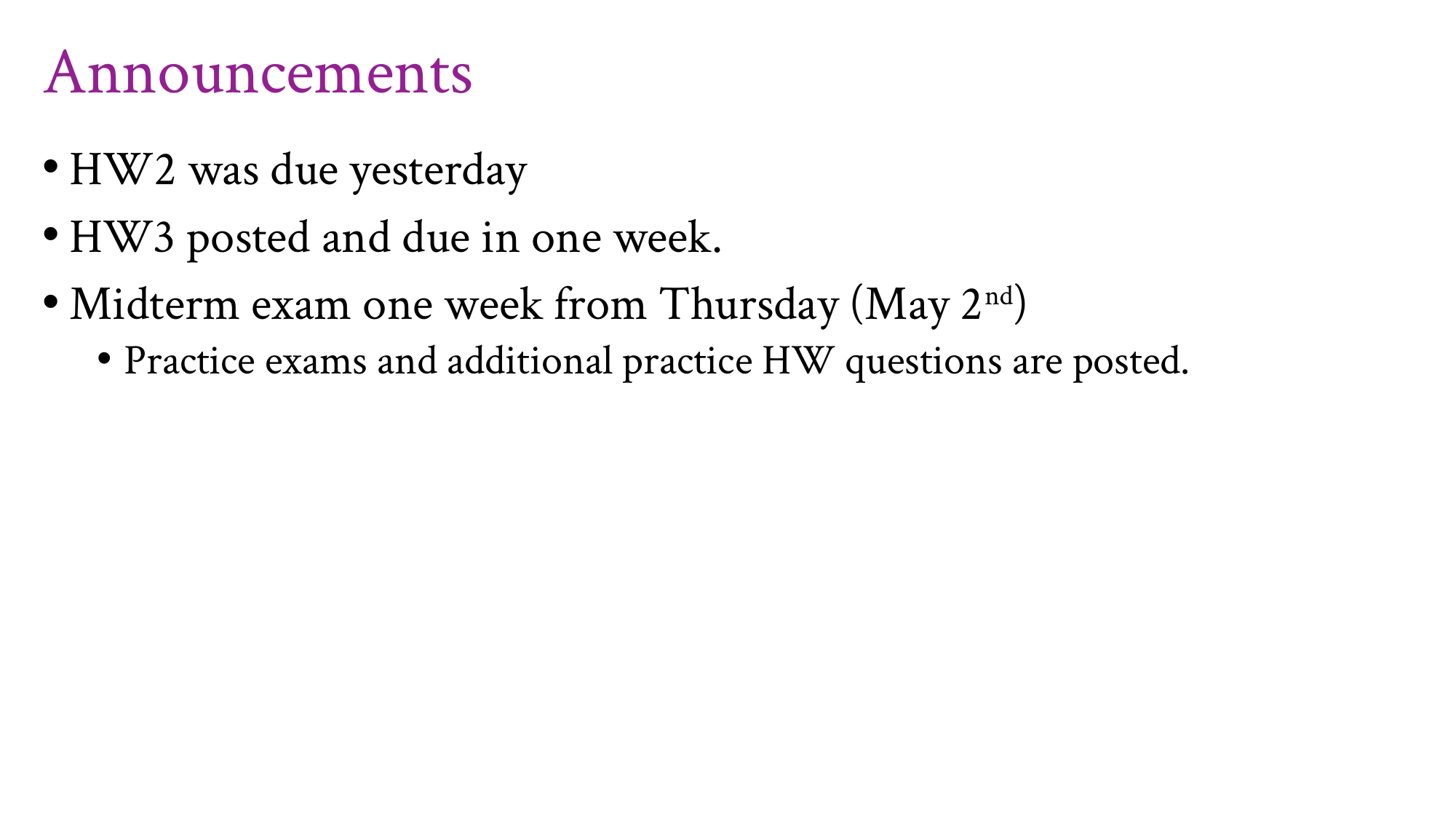

# Announcements
HW2 was due yesterday
HW3 posted and due in one week.
Midterm exam one week from Thursday (May 2nd)
Practice exams and additional practice HW questions are posted.